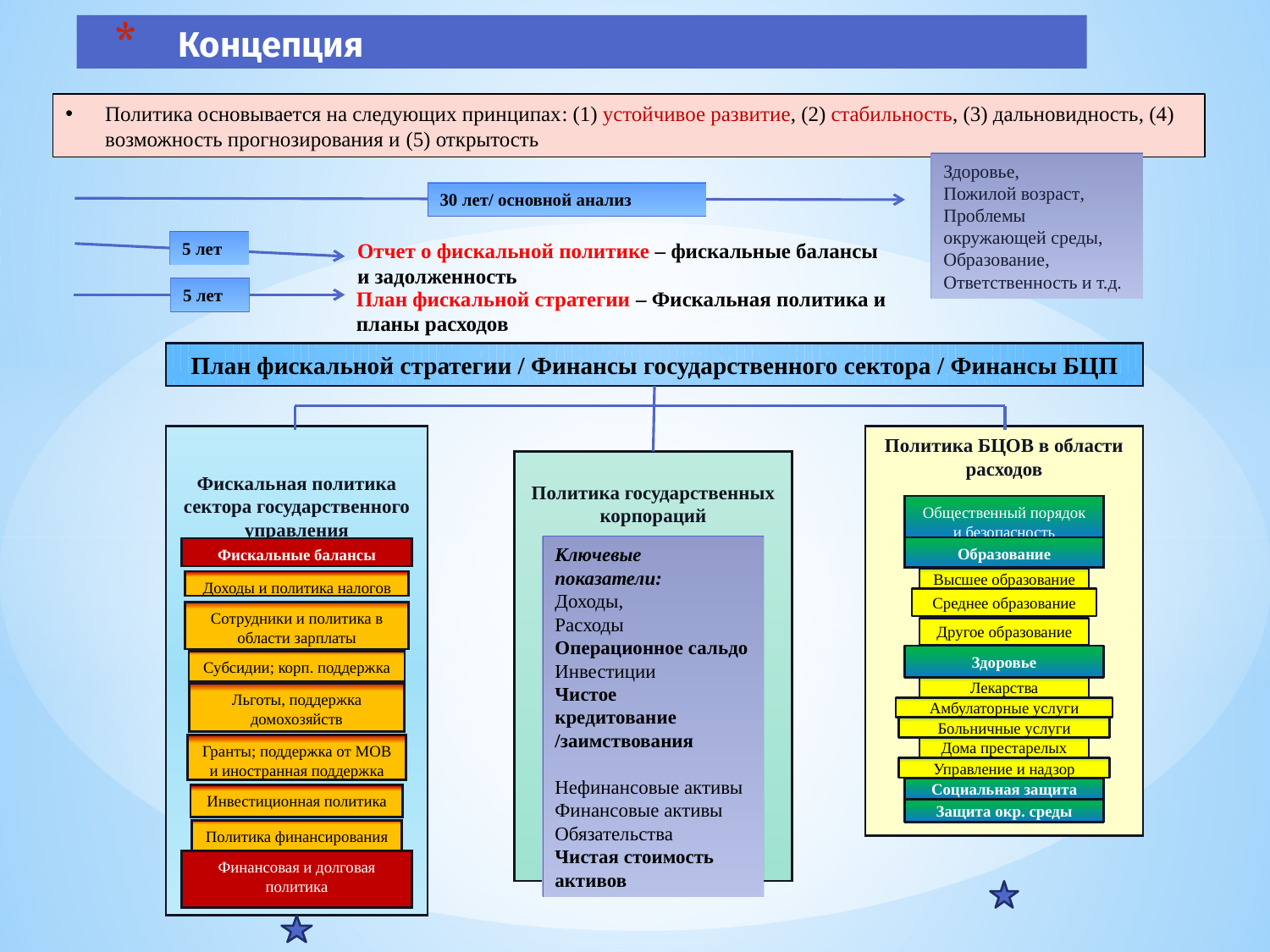

# Концепция
Hugmyndafræðin
Политика основывается на следующих принципах: (1) устойчивое развитие, (2) стабильность, (3) дальновидность, (4) возможность прогнозирования и (5) открытость
Здоровье,
Пожилой возраст,
Проблемы окружающей среды,
Образование,
Ответственность и т.д.
30 лет/ основной анализ
Отчет о фискальной политике – фискальные балансы и задолженность
5 лет
5 лет
План фискальной стратегии – Фискальная политика и планы расходов
План фискальной стратегии / Финансы государственного сектора / Финансы БЦП
Фискальная политика сектора государственного управления

Политика БЦОВ в области расходов

Политика государственных корпораций

Общественный порядок и безопасность
Ключевые показатели:
Доходы,
Расходы
Операционное сальдо
Инвестиции
Чистое кредитование /заимствования

Нефинансовые активы
Финансовые активы
Обязательства
Чистая стоимость активов
Образование
Фискальные балансы
Высшее образование
Доходы и политика налогов
Среднее образование
Сотрудники и политика в области зарплаты
Другое образование
Здоровье
Субсидии; корп. поддержка
Лекарства
Льготы, поддержка домохозяйств
Амбулаторные услуги
Больничные услуги
Гранты; поддержка от МОВ и иностранная поддержка
Дома престарелых
Управление и надзор
Социальная защита
Инвестиционная политика
Защита окр. среды
Политика финансирования
Финансовая и долговая политика

1.5.2015